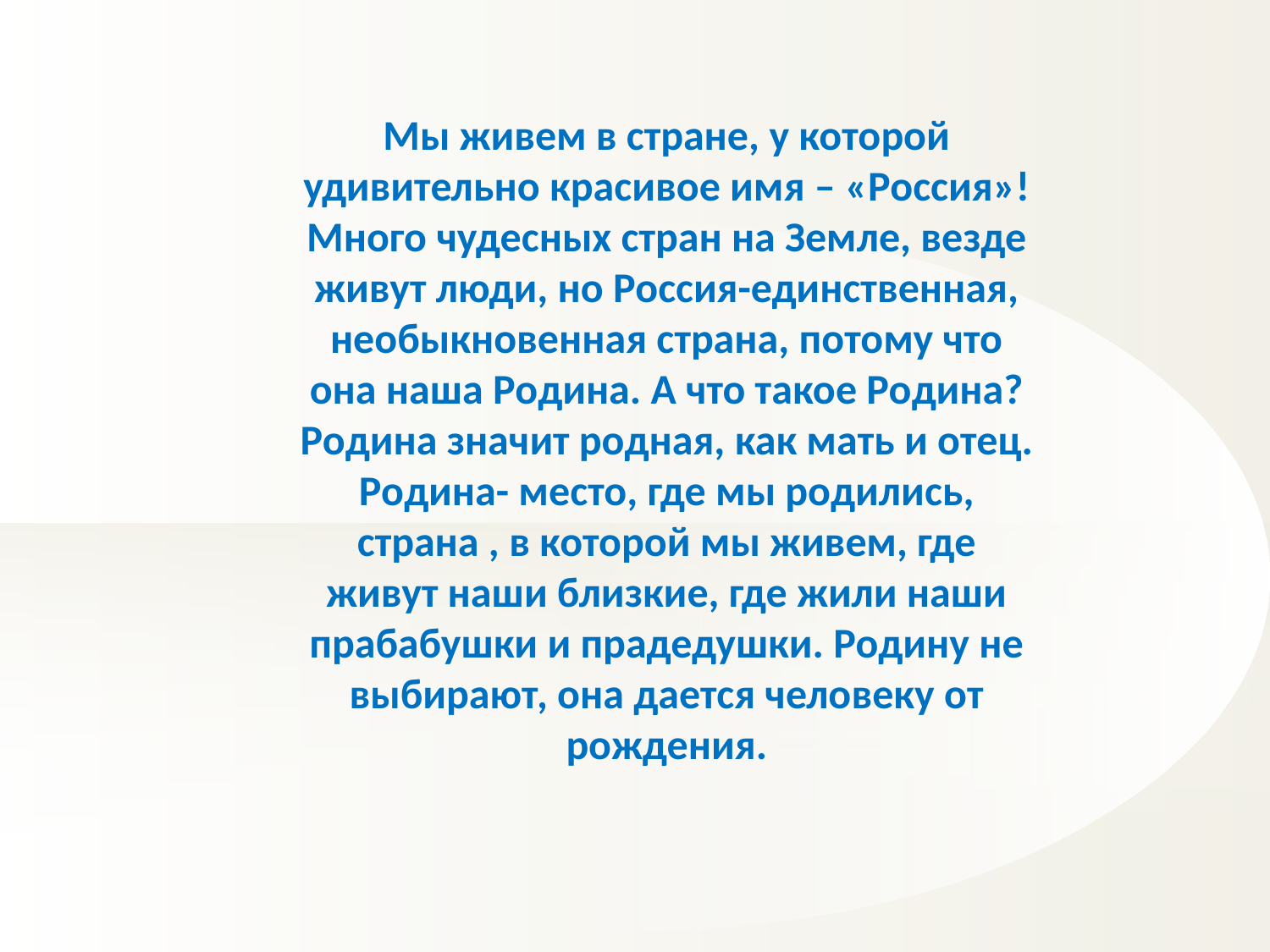

Мы живем в стране, у которой удивительно красивое имя – «Россия»! Много чудесных стран на Земле, везде живут люди, но Россия-единственная, необыкновенная страна, потому что она наша Родина. А что такое Родина? Родина значит родная, как мать и отец. Родина- место, где мы родились, страна , в которой мы живем, где живут наши близкие, где жили наши прабабушки и прадедушки. Родину не выбирают, она дается человеку от рождения.